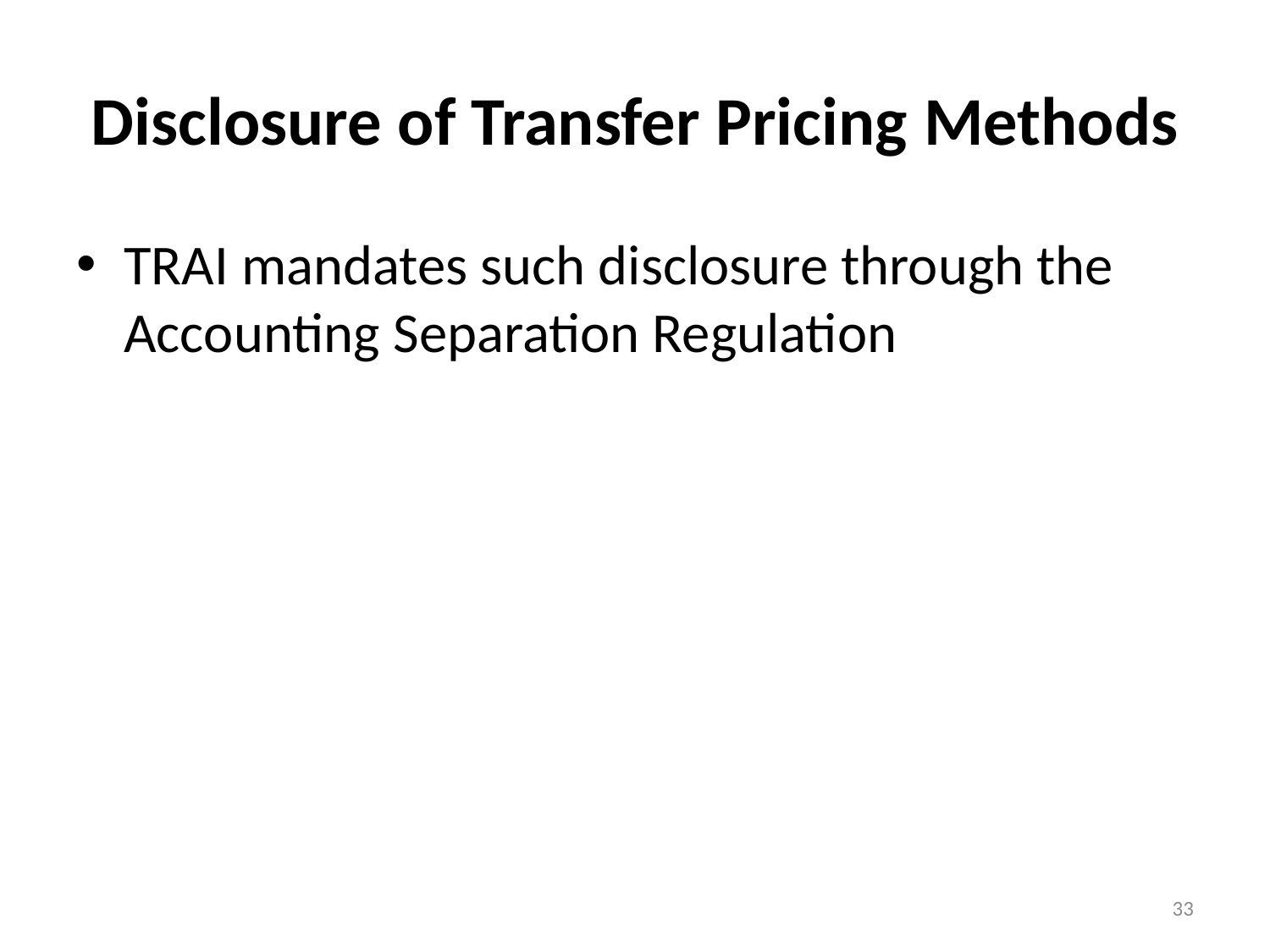

# Disclosure of Transfer Pricing Methods
TRAI mandates such disclosure through the Accounting Separation Regulation

33